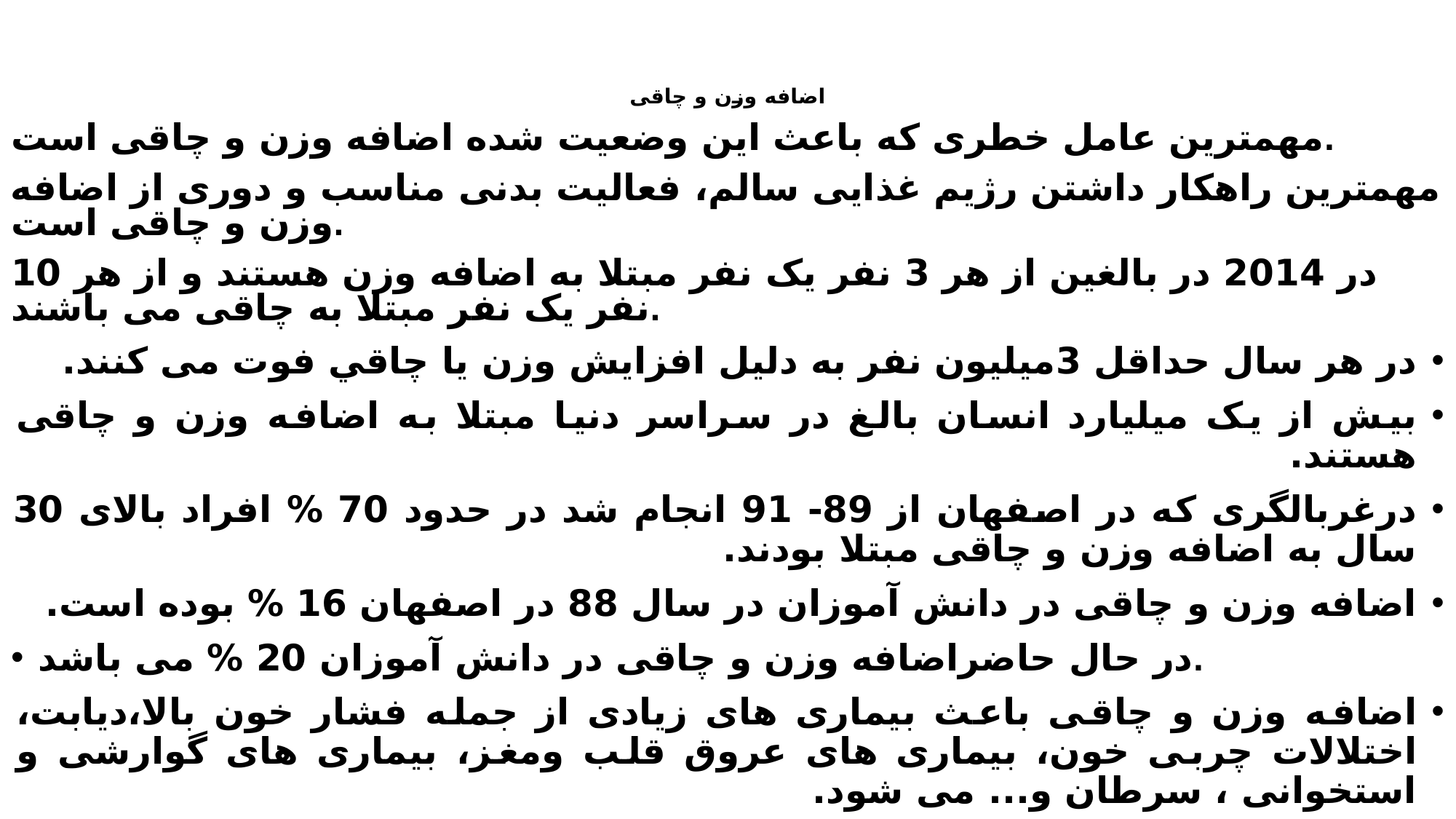

# اضافه وزن و چاقی
مهمترین عامل خطری که باعث این وضعیت شده اضافه وزن و چاقی است.
مهمترین راهکار داشتن رژیم غذایی سالم، فعالیت بدنی مناسب و دوری از اضافه وزن و چاقی است.
در 2014 در بالغین از هر 3 نفر یک نفر مبتلا به اضافه وزن هستند و از هر 10 نفر یک نفر مبتلا به چاقی می باشند.
در هر سال حداقل 3ميليون نفر به دليل افزايش وزن يا چاقي فوت می کنند.
بیش از یک میلیارد انسان بالغ در سراسر دنیا مبتلا به اضافه وزن و چاقی هستند.
درغربالگری که در اصفهان از 89- 91 انجام شد در حدود 70 % افراد بالای 30 سال به اضافه وزن و چاقی مبتلا بودند.
اضافه وزن و چاقی در دانش آموزان در سال 88 در اصفهان 16 % بوده است.
در حال حاضراضافه وزن و چاقی در دانش آموزان 20 % می باشد.
اضافه وزن و چاقی باعث بیماری های زیادی از جمله فشار خون بالا،دیابت، اختلالات چربی خون، بیماری های عروق قلب ومغز، بیماری های گوارشی و استخوانی ، سرطان و... می شود.